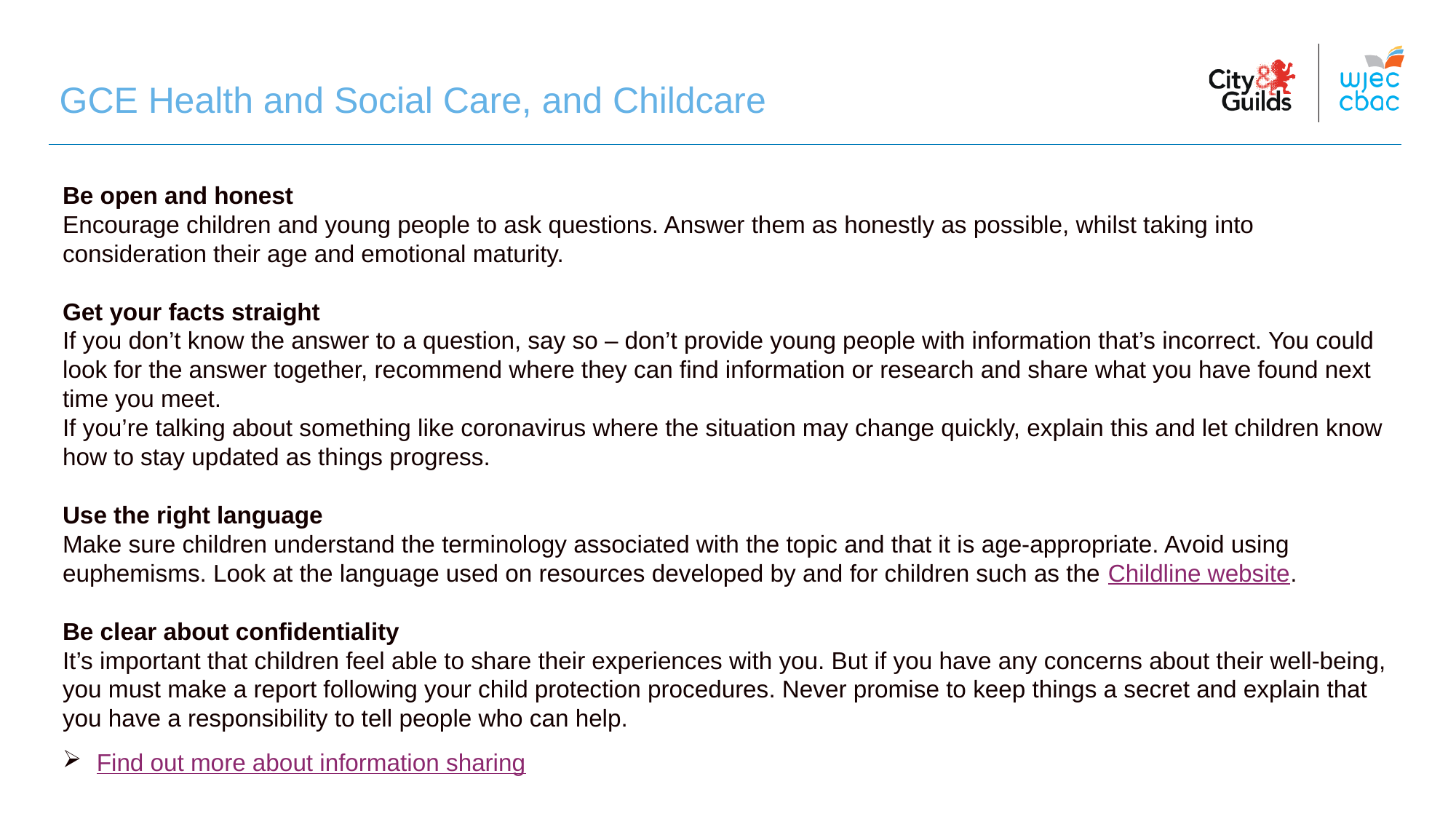

# GCE Health and Social Care, and Childcare
Be open and honest
Encourage children and young people to ask questions. Answer them as honestly as possible, whilst taking into consideration their age and emotional maturity.

Get your facts straight
If you don’t know the answer to a question, say so – don’t provide young people with information that’s incorrect. You could look for the answer together, recommend where they can find information or research and share what you have found next time you meet.
If you’re talking about something like coronavirus where the situation may change quickly, explain this and let children know how to stay updated as things progress.

Use the right language
Make sure children understand the terminology associated with the topic and that it is age-appropriate. Avoid using euphemisms. Look at the language used on resources developed by and for children such as the Childline website.

Be clear about confidentiality
It’s important that children feel able to share their experiences with you. But if you have any concerns about their well-being, you must make a report following your child protection procedures. Never promise to keep things a secret and explain that you have a responsibility to tell people who can help.
Find out more about information sharing